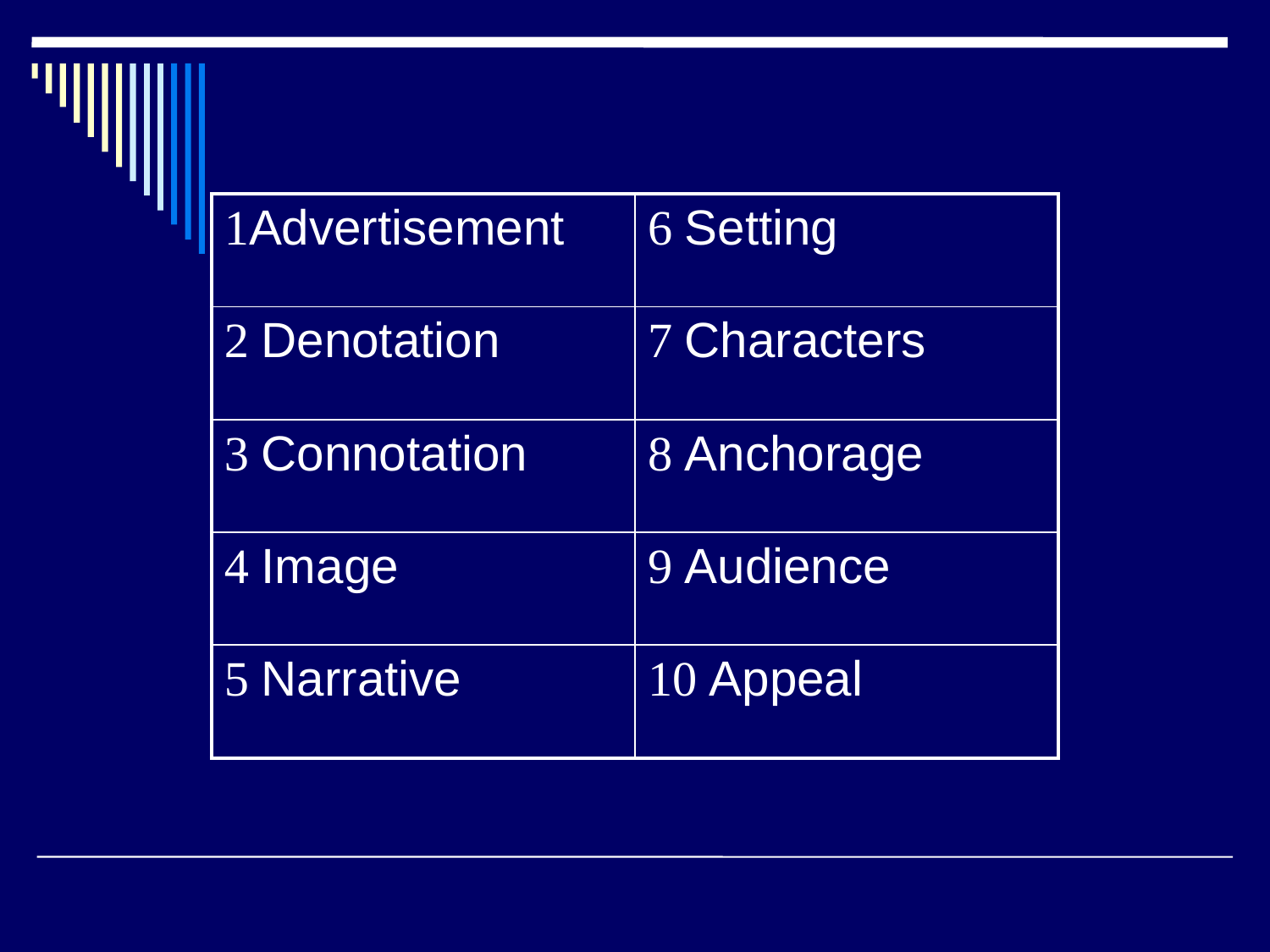

| 1Advertisement | 6 Setting |
| --- | --- |
| 2 Denotation | 7 Characters |
| 3 Connotation | 8 Anchorage |
| 4 Image | 9 Audience |
| 5 Narrative | 10 Appeal |